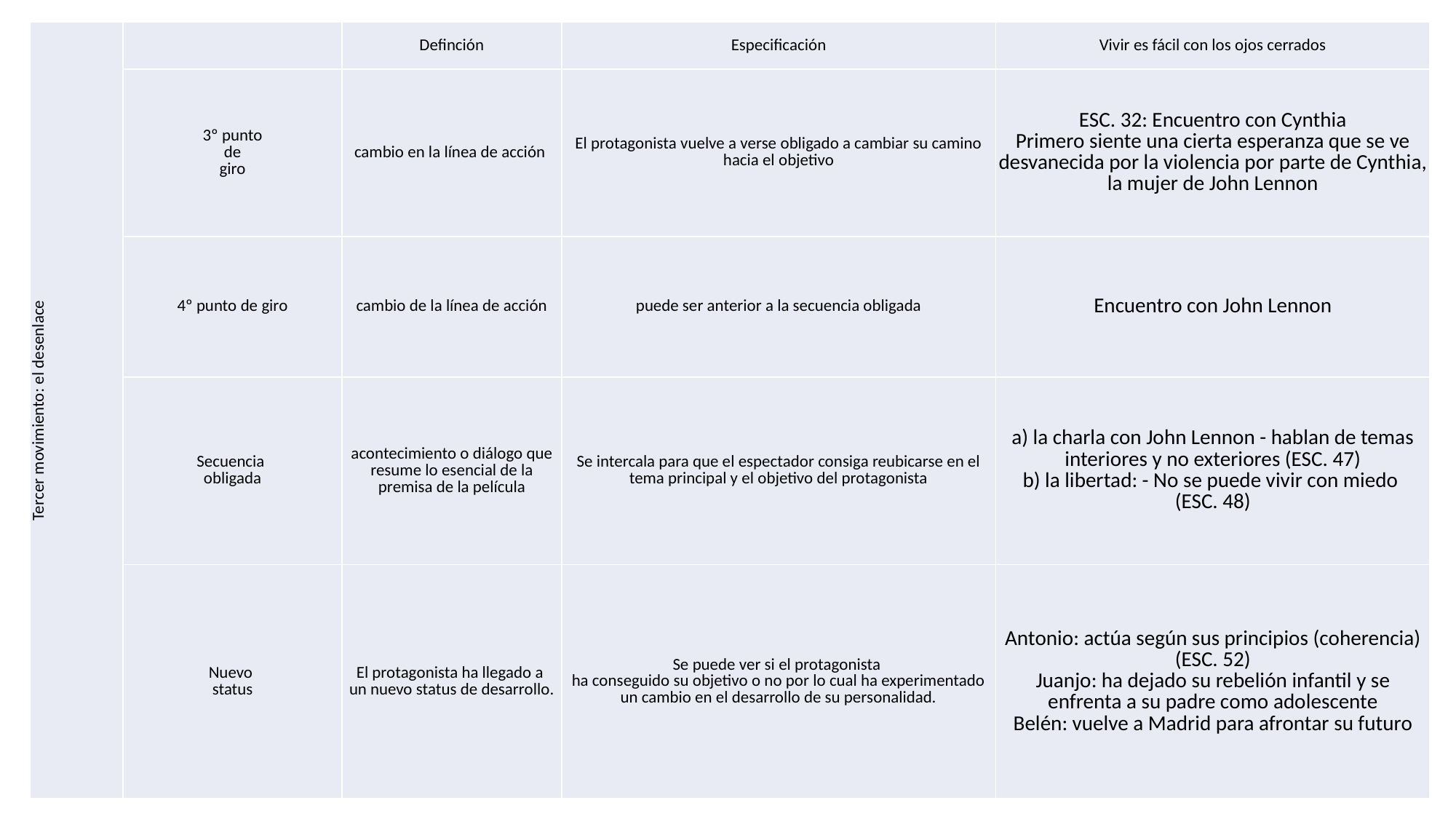

| Tercer movimiento: el desenlace |  | Definción | Especificación | Vivir es fácil con los ojos cerrados |
| --- | --- | --- | --- | --- |
|  | 3º punto de giro | cambio en la línea de acción | El protagonista vuelve a verse obligado a cambiar su camino hacia el objetivo | ESC. 32: Encuentro con Cynthia Primero siente una cierta esperanza que se ve desvanecida por la violencia por parte de Cynthia, la mujer de John Lennon |
|  | 4º punto de giro | cambio de la línea de acción | puede ser anterior a la secuencia obligada | Encuentro con John Lennon |
|  | Secuencia obligada | acontecimiento o diálogo que resume lo esencial de la premisa de la película | Se intercala para que el espectador consiga reubicarse en el tema principal y el objetivo del protagonista | a) la charla con John Lennon - hablan de temas interiores y no exteriores (ESC. 47) b) la libertad: - No se puede vivir con miedo (ESC. 48) |
|  | Nuevo status | El protagonista ha llegado a un nuevo status de desarrollo. | Se puede ver si el protagonista ha conseguido su objetivo o no por lo cual ha experimentado un cambio en el desarrollo de su personalidad. | Antonio: actúa según sus principios (coherencia) (ESC. 52) Juanjo: ha dejado su rebelión infantil y se enfrenta a su padre como adolescente Belén: vuelve a Madrid para afrontar su futuro |